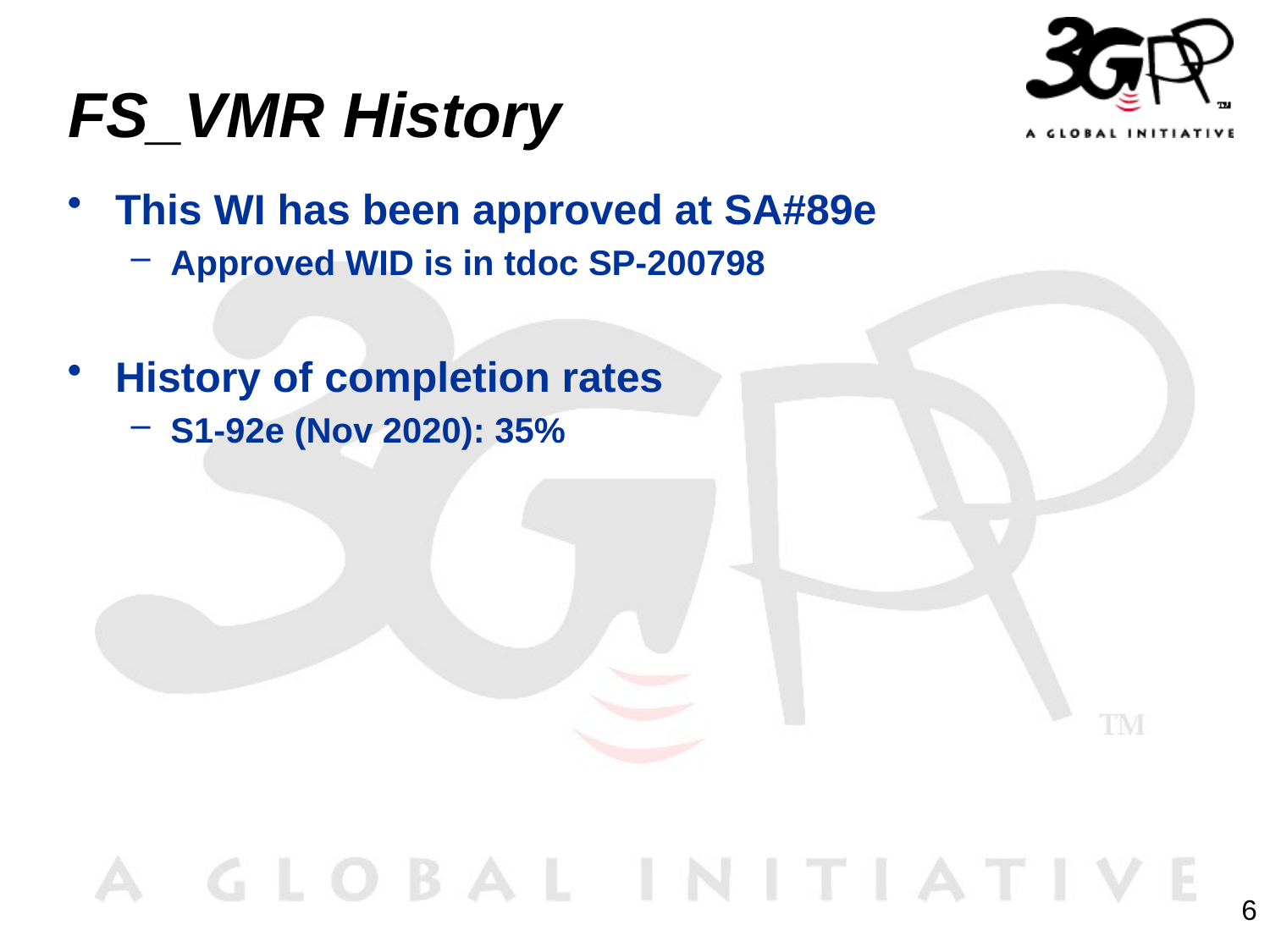

# FS_VMR History
This WI has been approved at SA#89e
Approved WID is in tdoc SP-200798

History of completion rates
S1-92e (Nov 2020): 35%
6